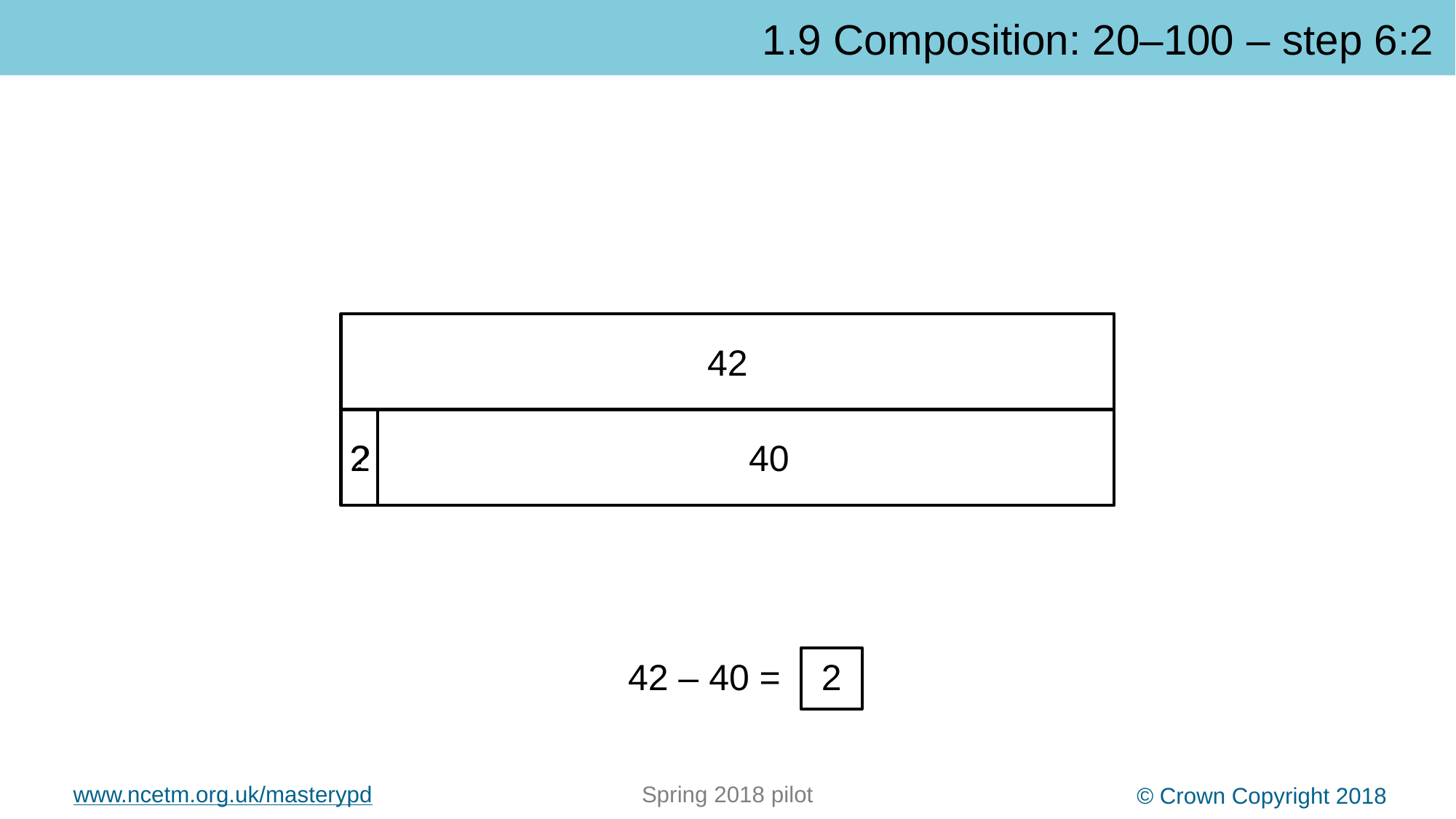

1.9 Composition: 20–100 – step 6:2

42

2
?
40

42 – 40 =
2